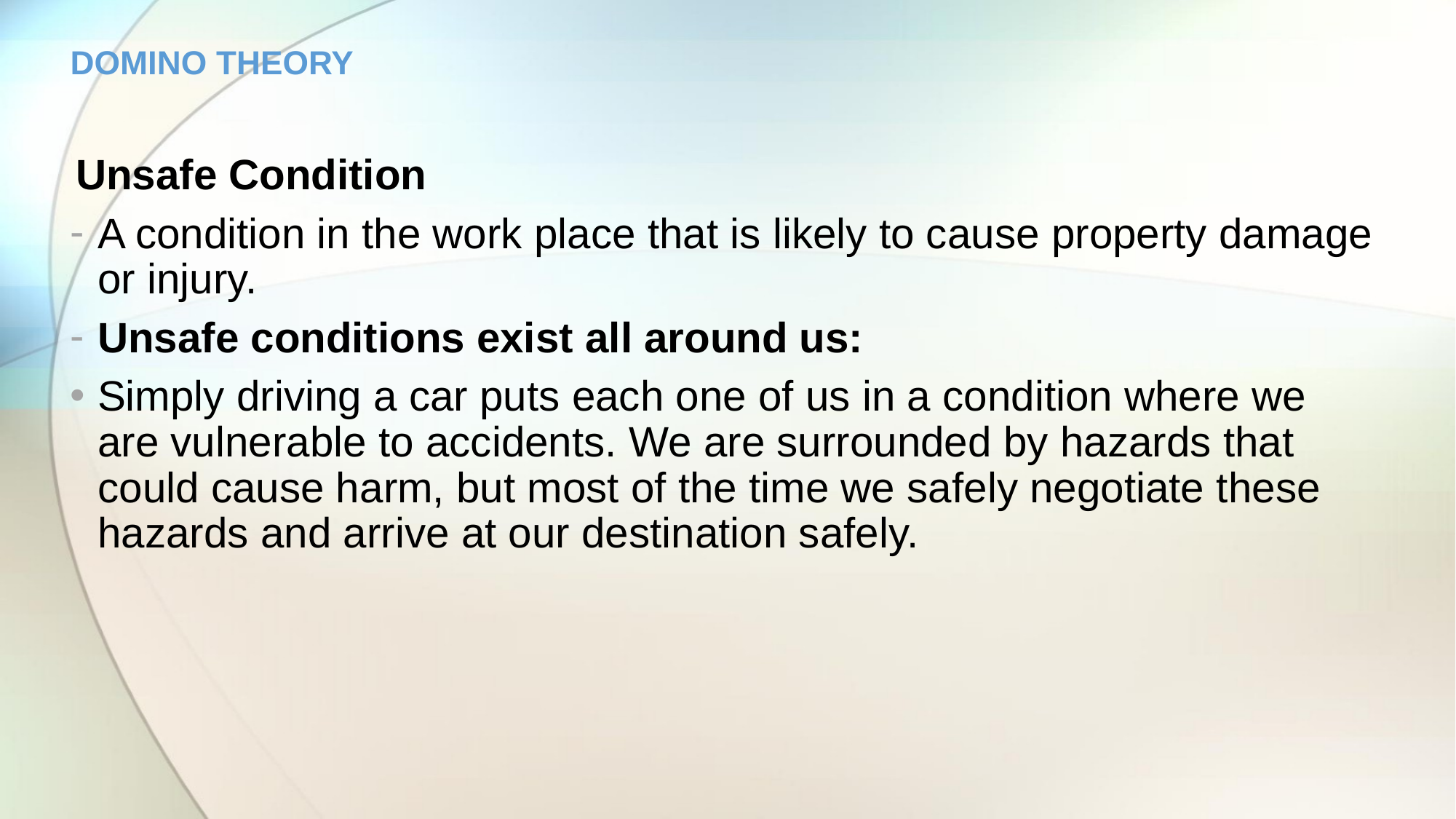

# DOMINO THEORY
Unsafe Condition
A condition in the work place that is likely to cause property damage or injury.
Unsafe conditions exist all around us:
Simply driving a car puts each one of us in a condition where we are vulnerable to accidents. We are surrounded by hazards that could cause harm, but most of the time we safely negotiate these hazards and arrive at our destination safely.